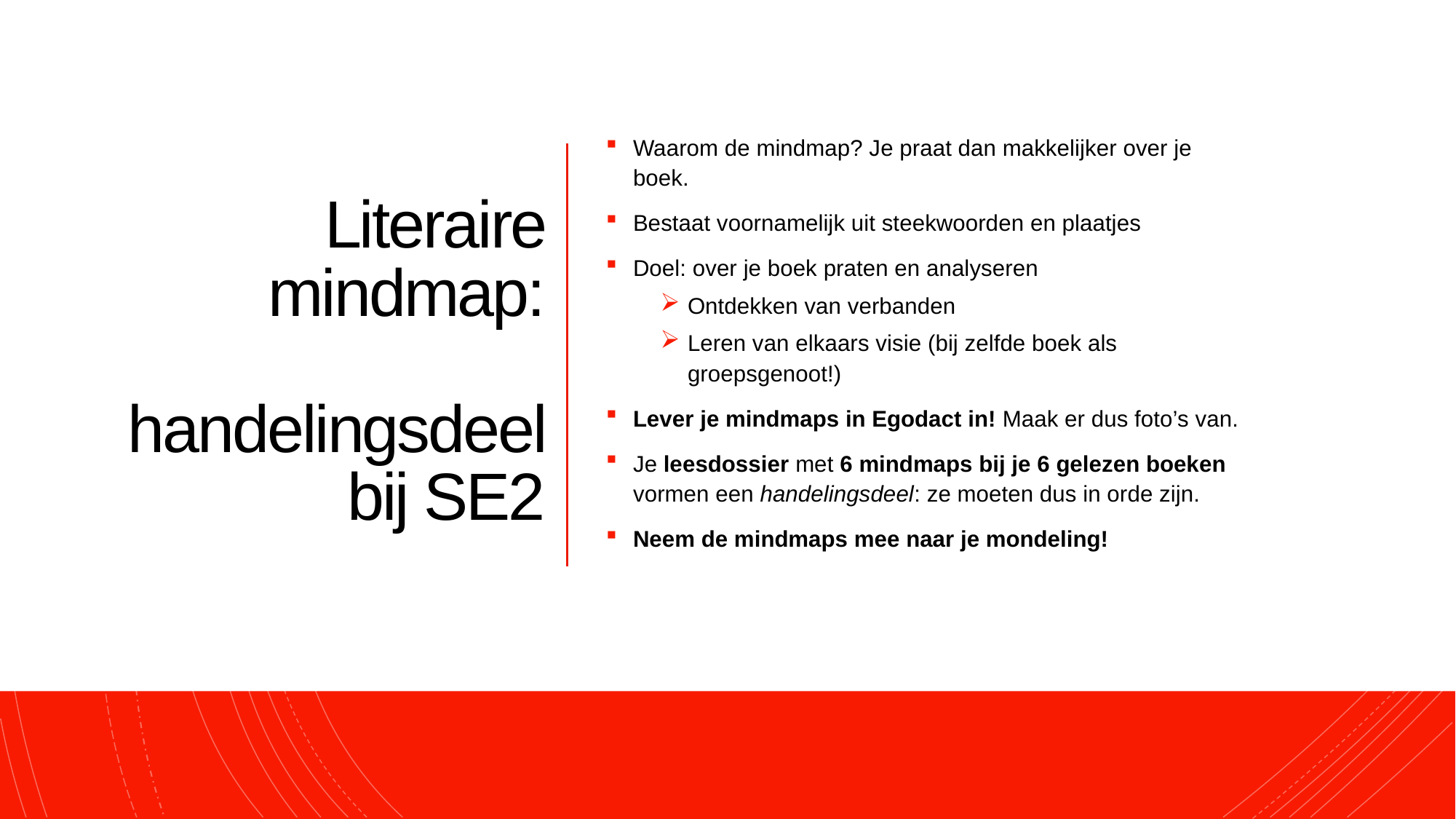

# Literaire mindmap: handelingsdeel bij SE2
Waarom de mindmap? Je praat dan makkelijker over je boek.
Bestaat voornamelijk uit steekwoorden en plaatjes
Doel: over je boek praten en analyseren
Ontdekken van verbanden
Leren van elkaars visie (bij zelfde boek als groepsgenoot!)
Lever je mindmaps in Egodact in! Maak er dus foto’s van.
Je leesdossier met 6 mindmaps bij je 6 gelezen boeken vormen een handelingsdeel: ze moeten dus in orde zijn.
Neem de mindmaps mee naar je mondeling!